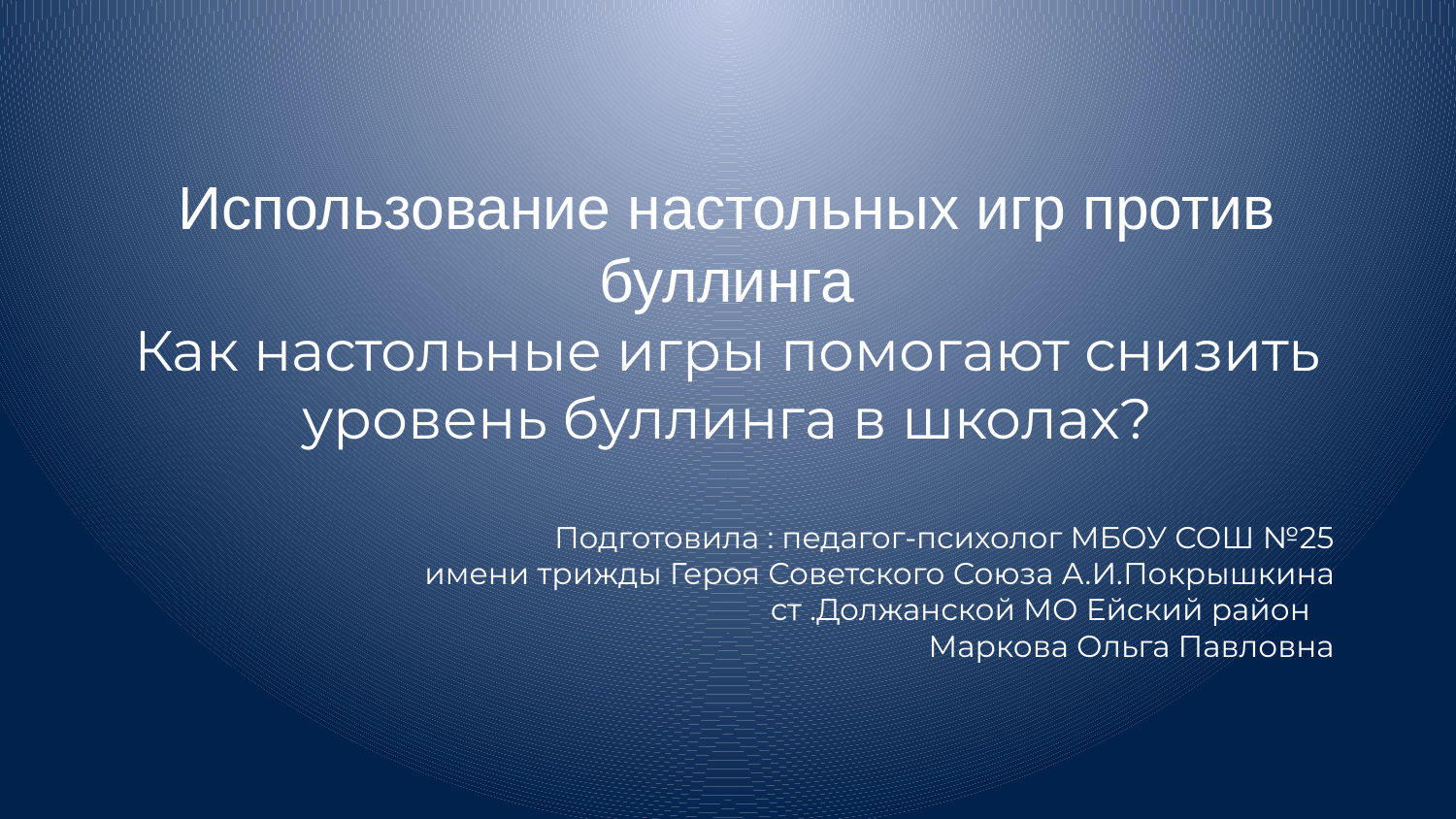

Использование настольных игр против буллинга
Как настольные игры помогают снизить уровень буллинга в школах?

Подготовила : педагог-психолог МБОУ СОШ №25
 имени трижды Героя Советского Союза А.И.Покрышкина
ст .Должанской МО Ейский район
Маркова Ольга Павловна